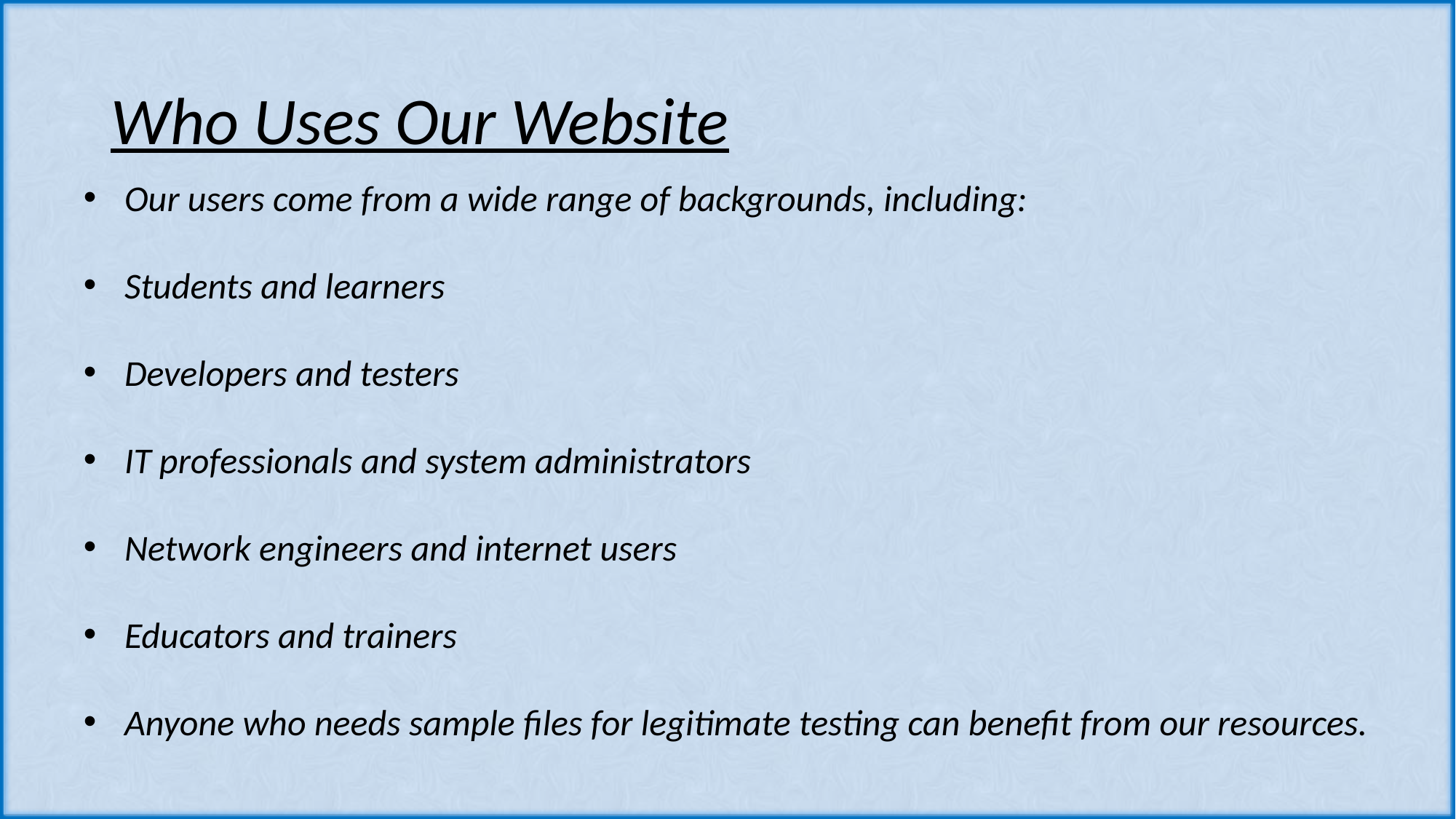

# Who Uses Our Website
Our users come from a wide range of backgrounds, including:

Students and learners

Developers and testers

IT professionals and system administrators

Network engineers and internet users

Educators and trainers

Anyone who needs sample files for legitimate testing can benefit from our resources.